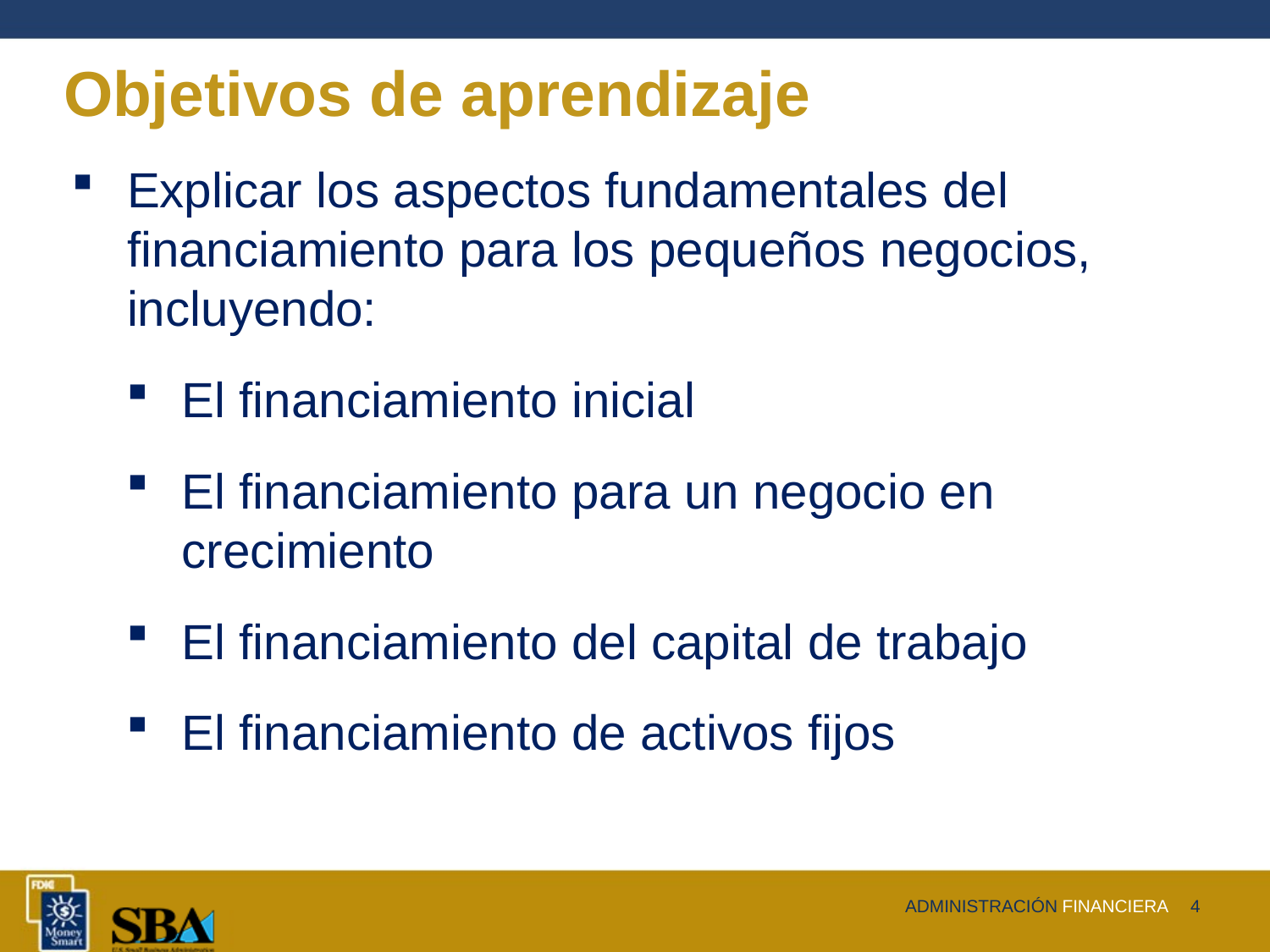

# Objetivos de aprendizaje
Explicar los aspectos fundamentales del financiamiento para los pequeños negocios, incluyendo:
El financiamiento inicial
El financiamiento para un negocio en crecimiento
El financiamiento del capital de trabajo
El financiamiento de activos fijos